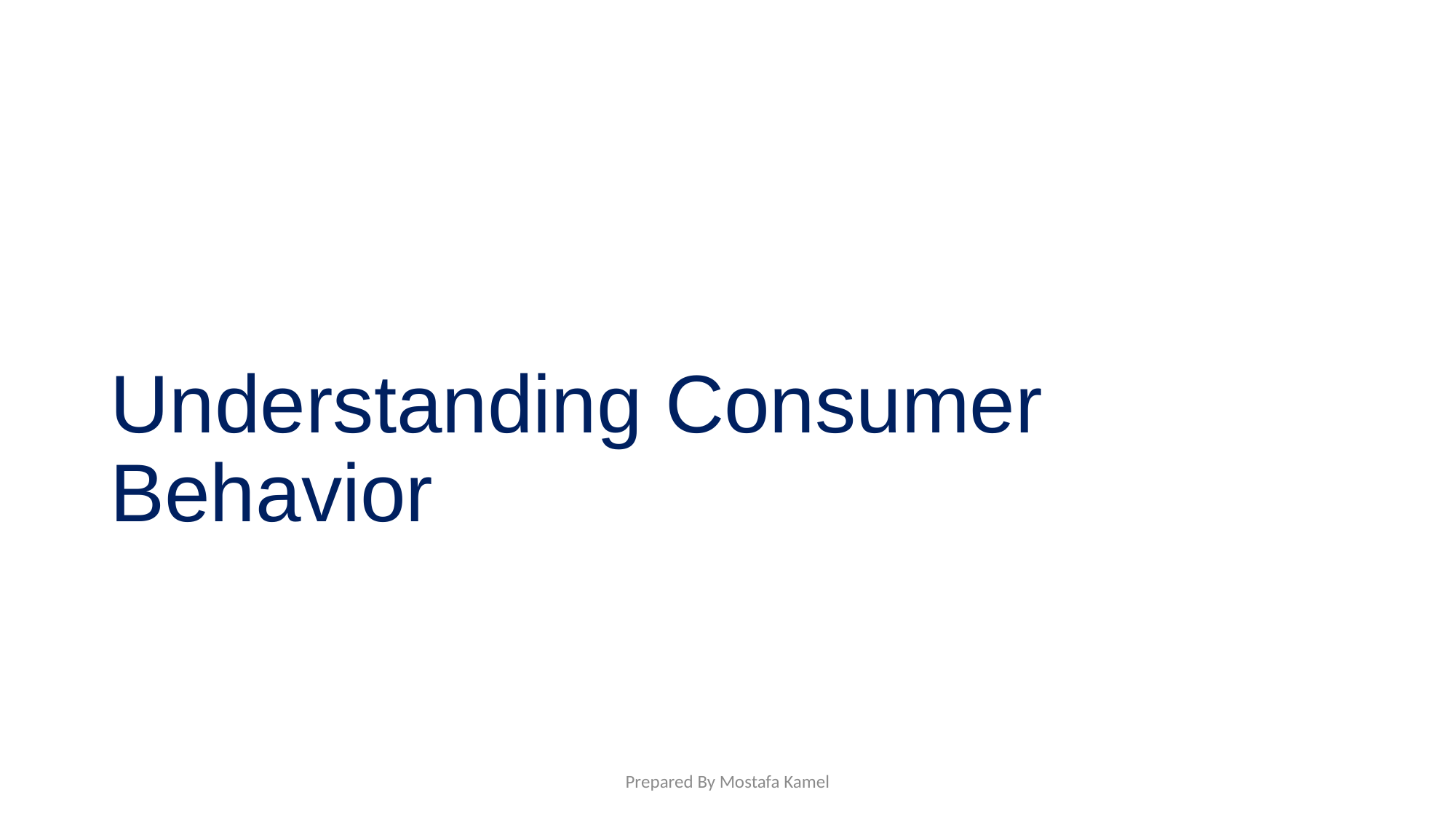

# Understanding Consumer Behavior
Prepared By Mostafa Kamel